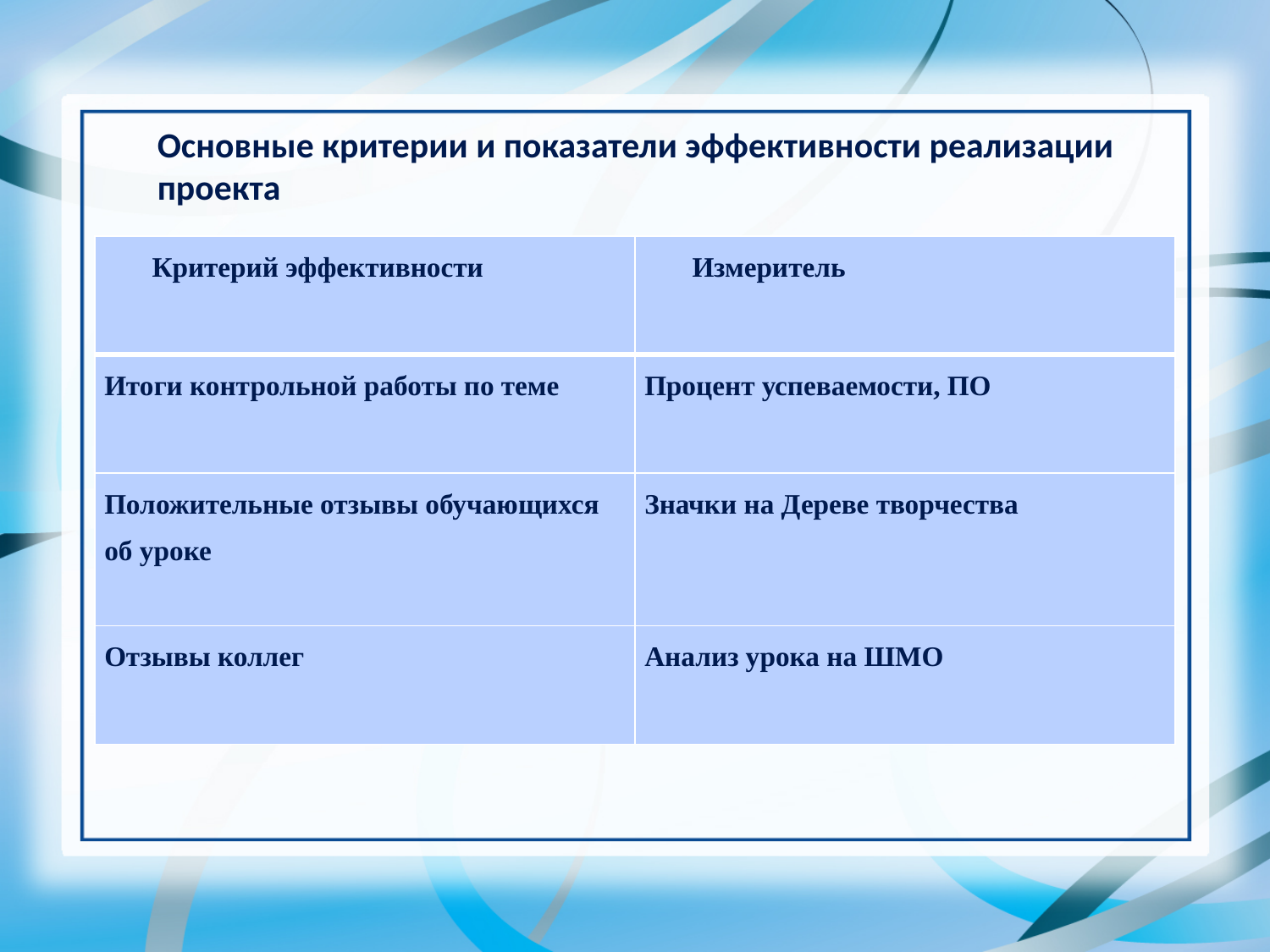

Основные критерии и показатели эффективности реализации проекта
| Критерий эффективности | Измеритель |
| --- | --- |
| Итоги контрольной работы по теме | Процент успеваемости, ПО |
| Положительные отзывы обучающихся об уроке | Значки на Дереве творчества |
| Отзывы коллег | Анализ урока на ШМО |